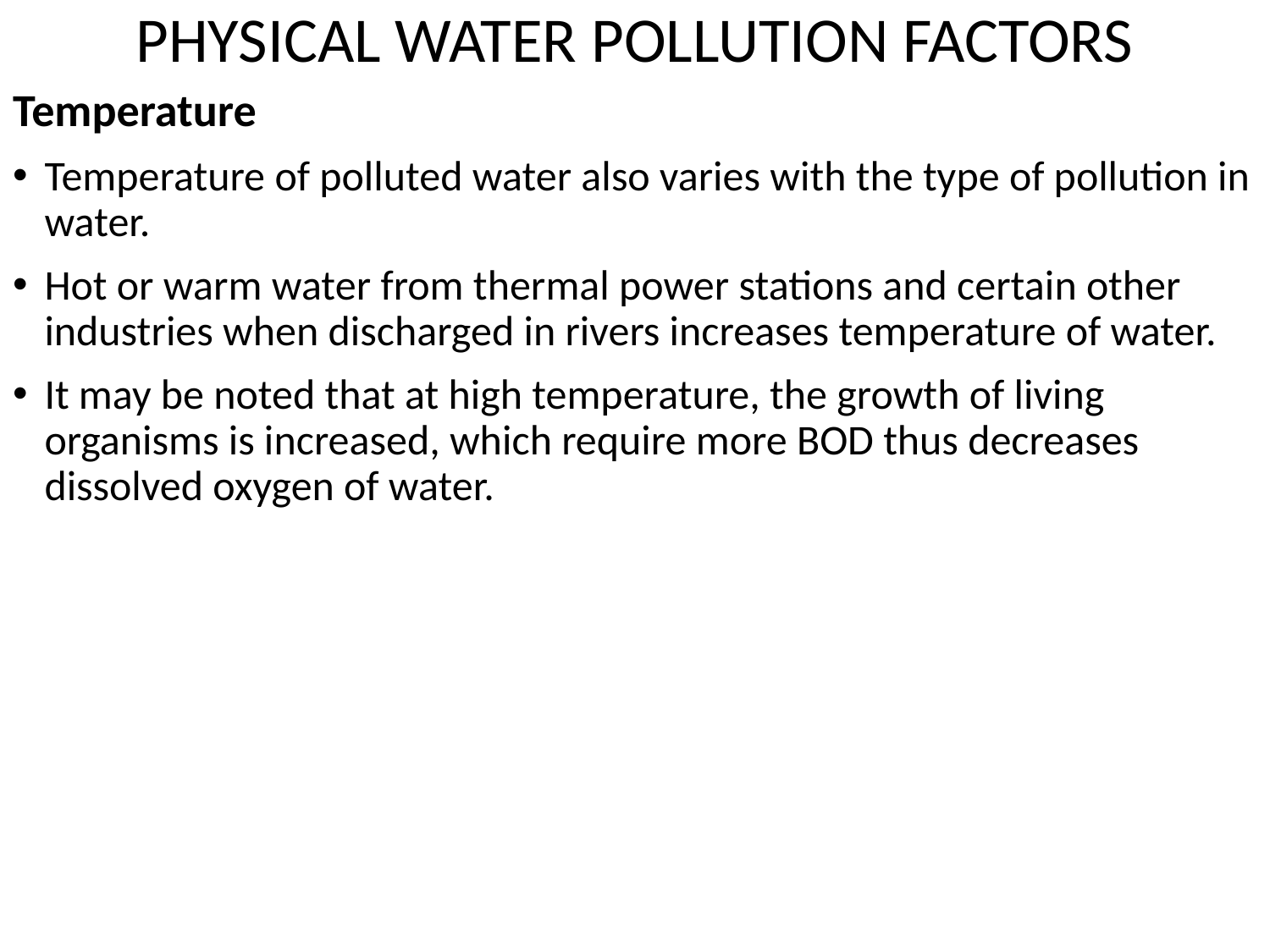

# PHYSICAL WATER POLLUTION FACTORS
Temperature
Temperature of polluted water also varies with the type of pollution in water.
Hot or warm water from thermal power stations and certain other industries when discharged in rivers increases temperature of water.
It may be noted that at high temperature, the growth of living organisms is increased, which require more BOD thus decreases dissolved oxygen of water.